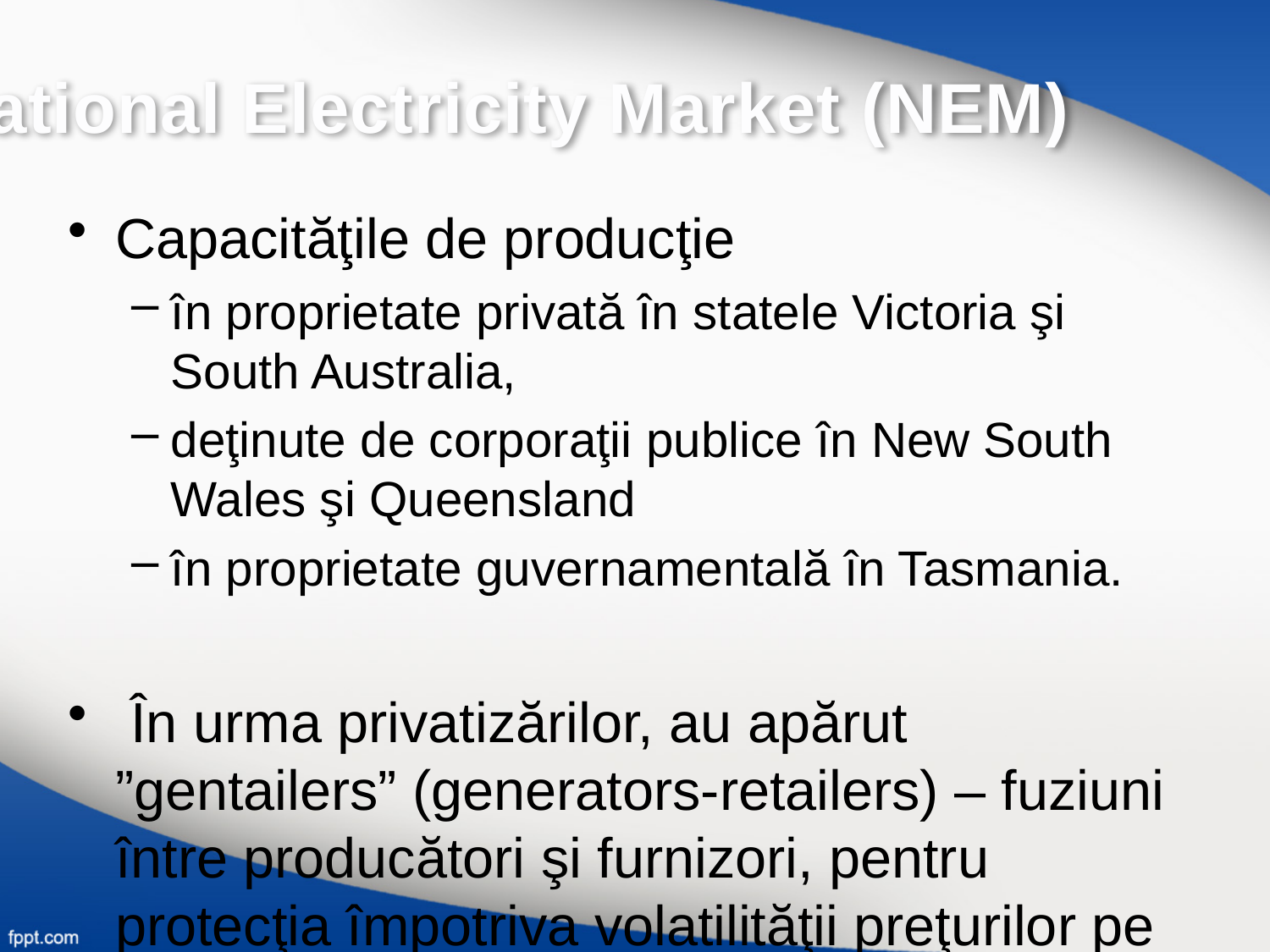

National Electricity Market (NEM)
Capacităţile de producţie
în proprietate privată în statele Victoria şi South Australia,
deţinute de corporaţii publice în New South Wales şi Queensland
în proprietate guvernamentală în Tasmania.

 În urma privatizărilor, au apărut ”gentailers” (generators-retailers) – fuziuni între producători şi furnizori, pentru protecţia împotriva volatilităţii preţurilor pe piaţa spot.